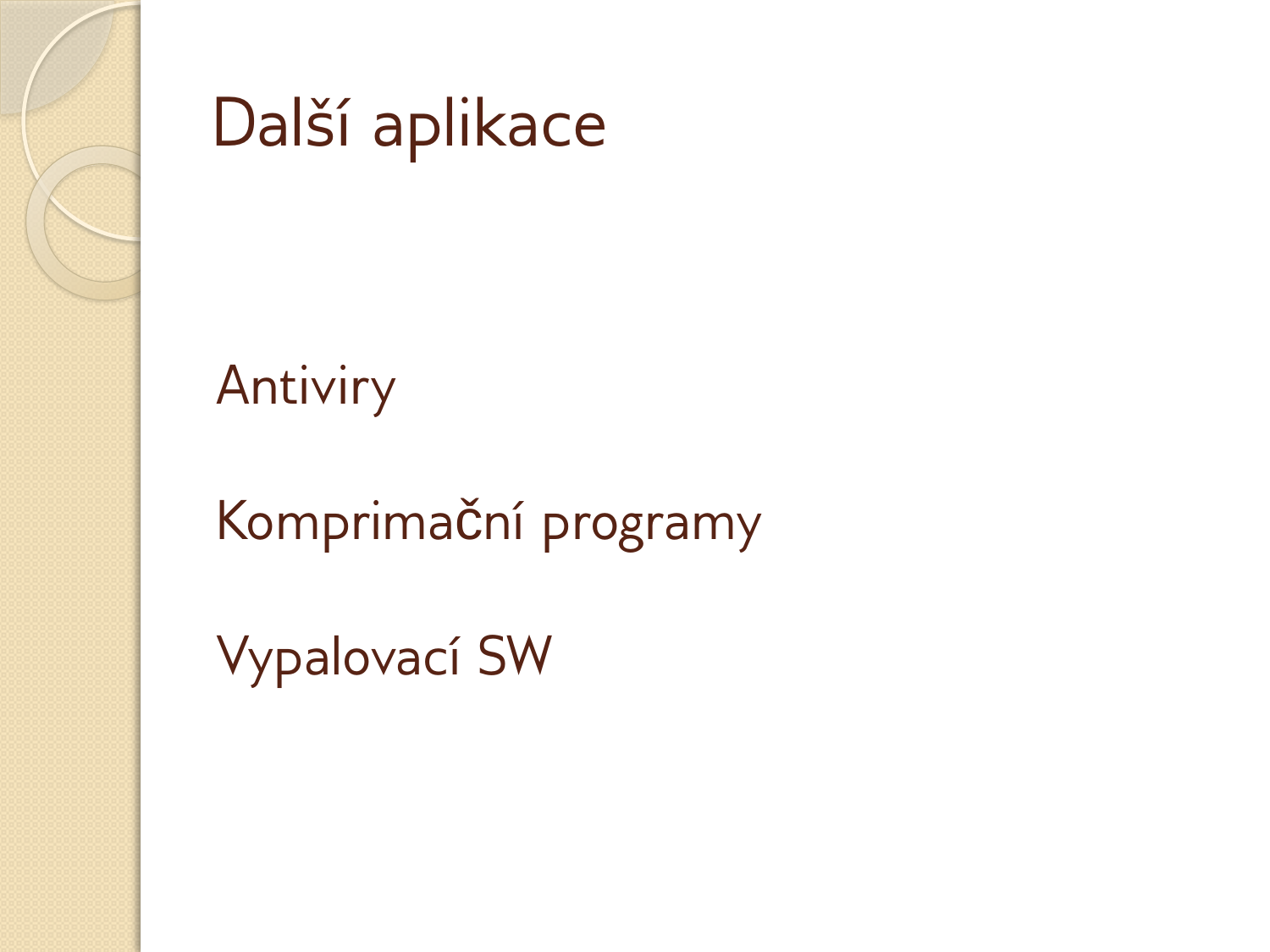

# Další aplikace
Antiviry

Komprimační programy

Vypalovací SW